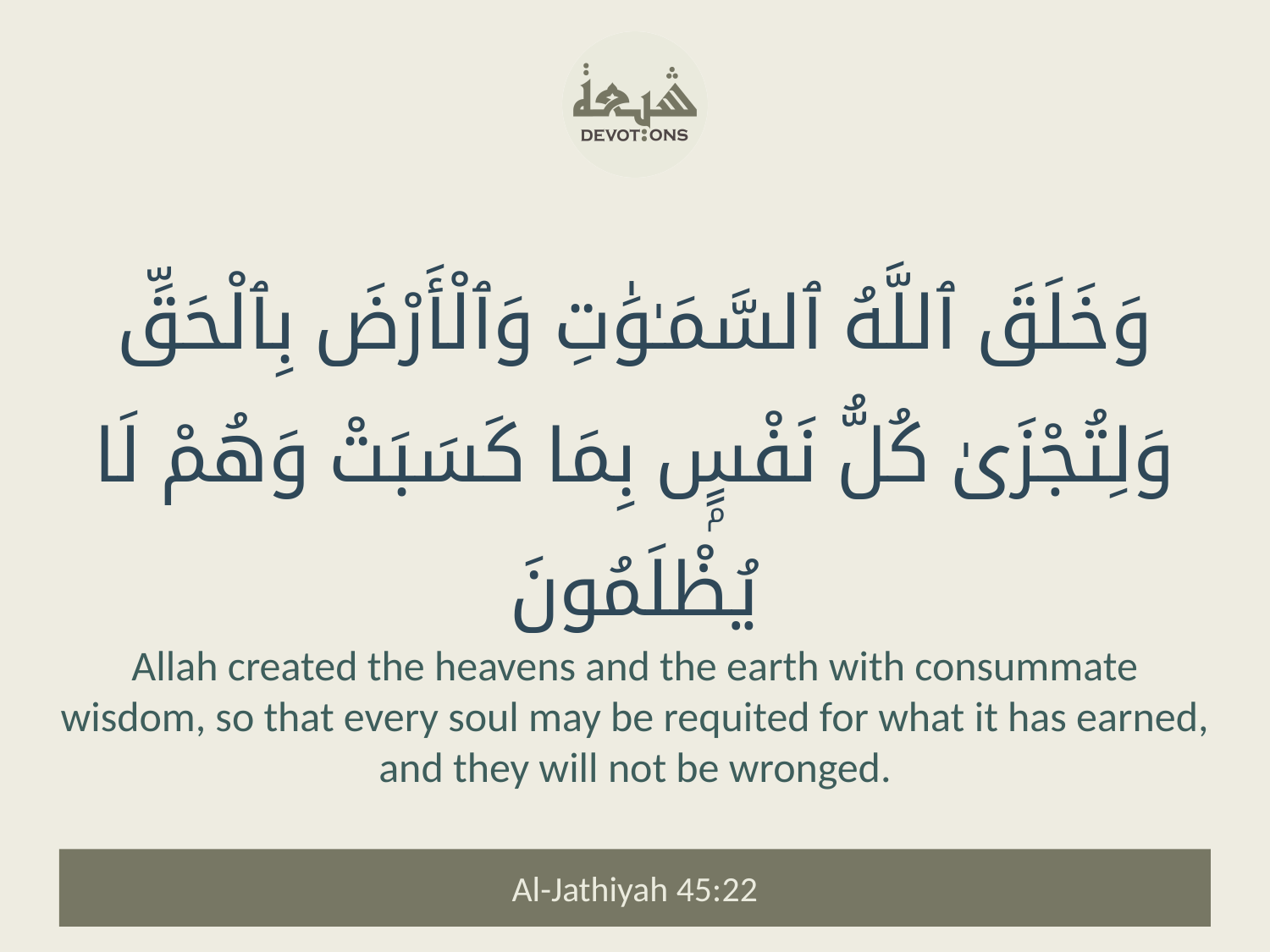

وَخَلَقَ ٱللَّهُ ٱلسَّمَـٰوَٰتِ وَٱلْأَرْضَ بِٱلْحَقِّ وَلِتُجْزَىٰ كُلُّ نَفْسٍۭ بِمَا كَسَبَتْ وَهُمْ لَا يُظْلَمُونَ
Allah created the heavens and the earth with consummate wisdom, so that every soul may be requited for what it has earned, and they will not be wronged.
Al-Jathiyah 45:22